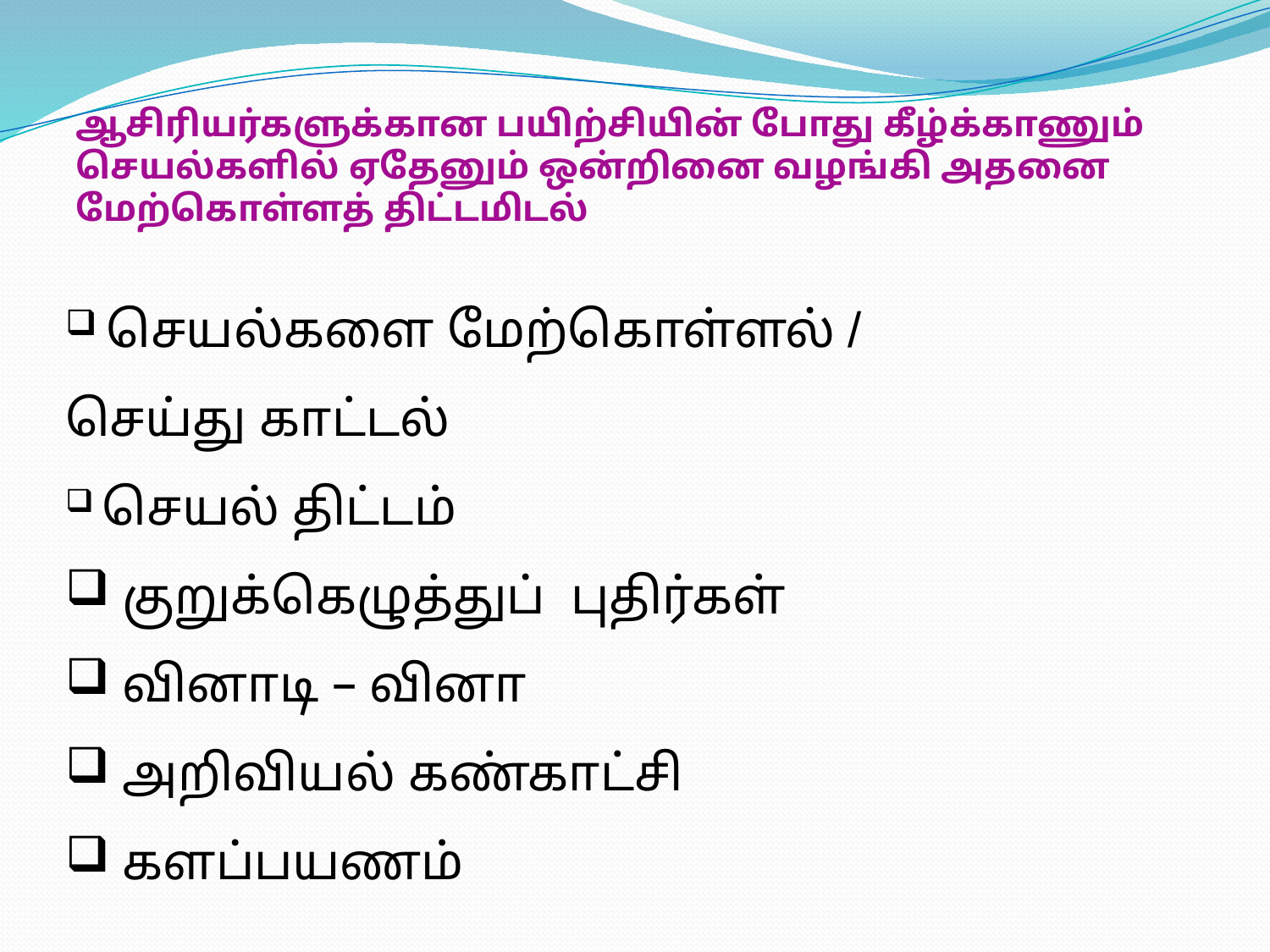

ஆசிரியர்களுக்கான பயிற்சியின் போது கீழ்க்காணும் செயல்களில் ஏதேனும் ஒன்றினை வழங்கி அதனை  மேற்கொள்ளத் திட்டமிடல்
 செயல்களை மேற்கொள்ளல் /  செய்து காட்டல்
 செயல் திட்டம்
 குறுக்கெழுத்துப்  புதிர்கள்
 வினாடி – வினா
 அறிவியல் கண்காட்சி
 களப்பயணம்